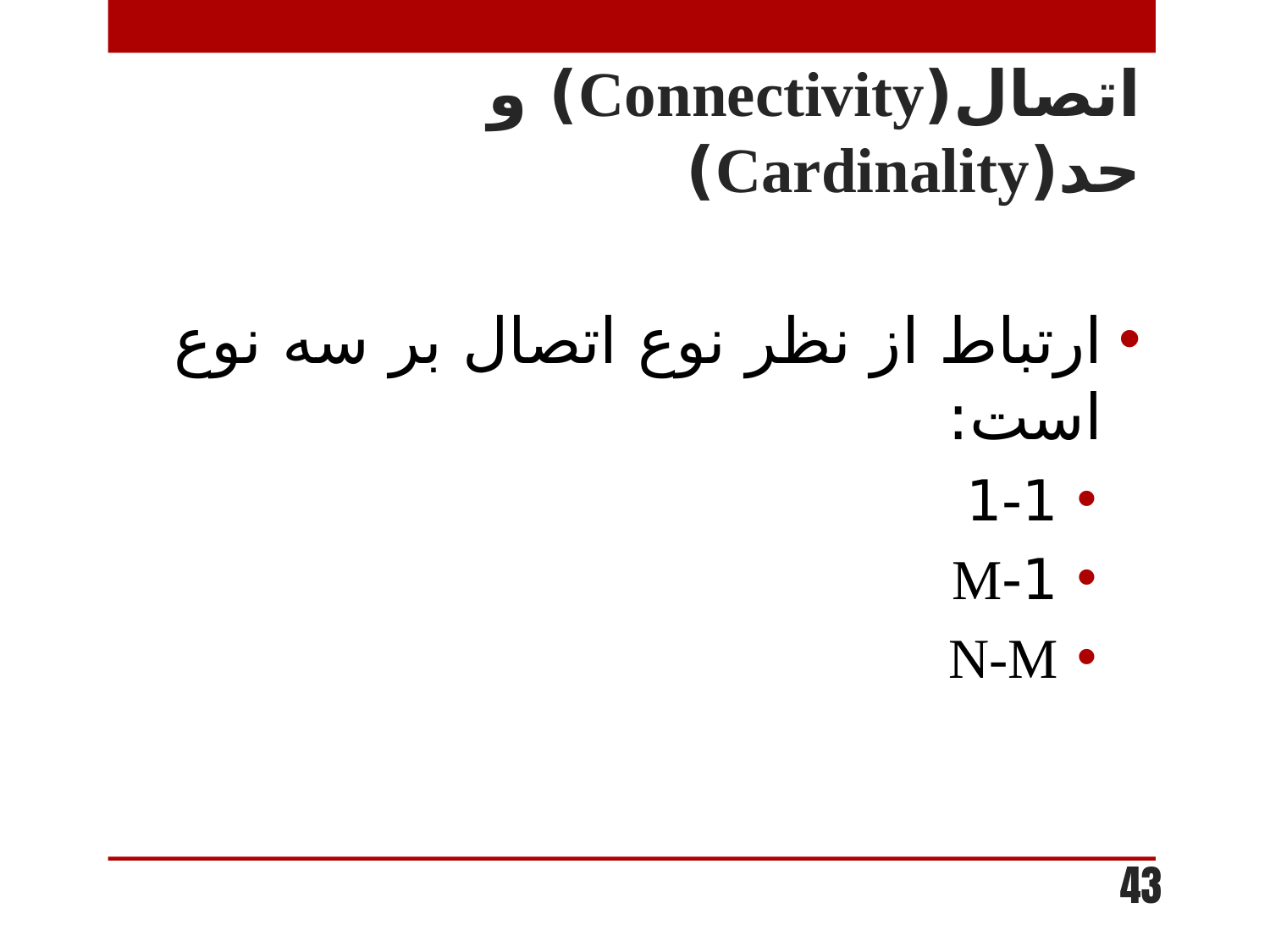

# اتصال(Connectivity) و حد(Cardinality)
ارتباط از نظر نوع اتصال بر سه نوع است:
1-1
1-M
N-M

43